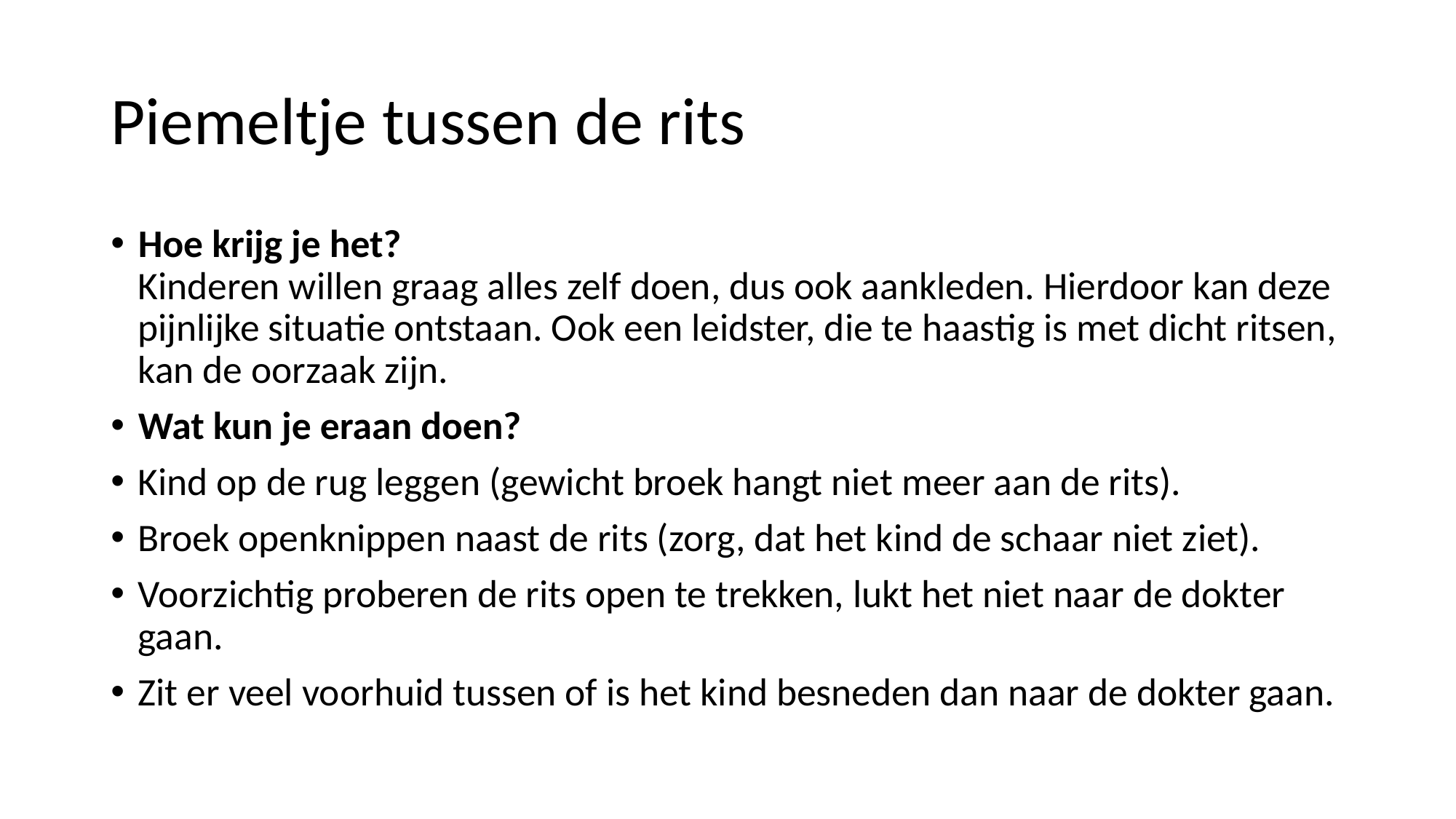

# Piemeltje tussen de rits
Hoe krijg je het?
Kinderen willen graag alles zelf doen, dus ook aankleden. Hierdoor kan deze pijnlijke situatie ontstaan. Ook een leidster, die te haastig is met dicht ritsen, kan de oorzaak zijn.
Wat kun je eraan doen?
Kind op de rug leggen (gewicht broek hangt niet meer aan de rits).
Broek openknippen naast de rits (zorg, dat het kind de schaar niet ziet).
Voorzichtig proberen de rits open te trekken, lukt het niet naar de dokter gaan.
Zit er veel voorhuid tussen of is het kind besneden dan naar de dokter gaan.